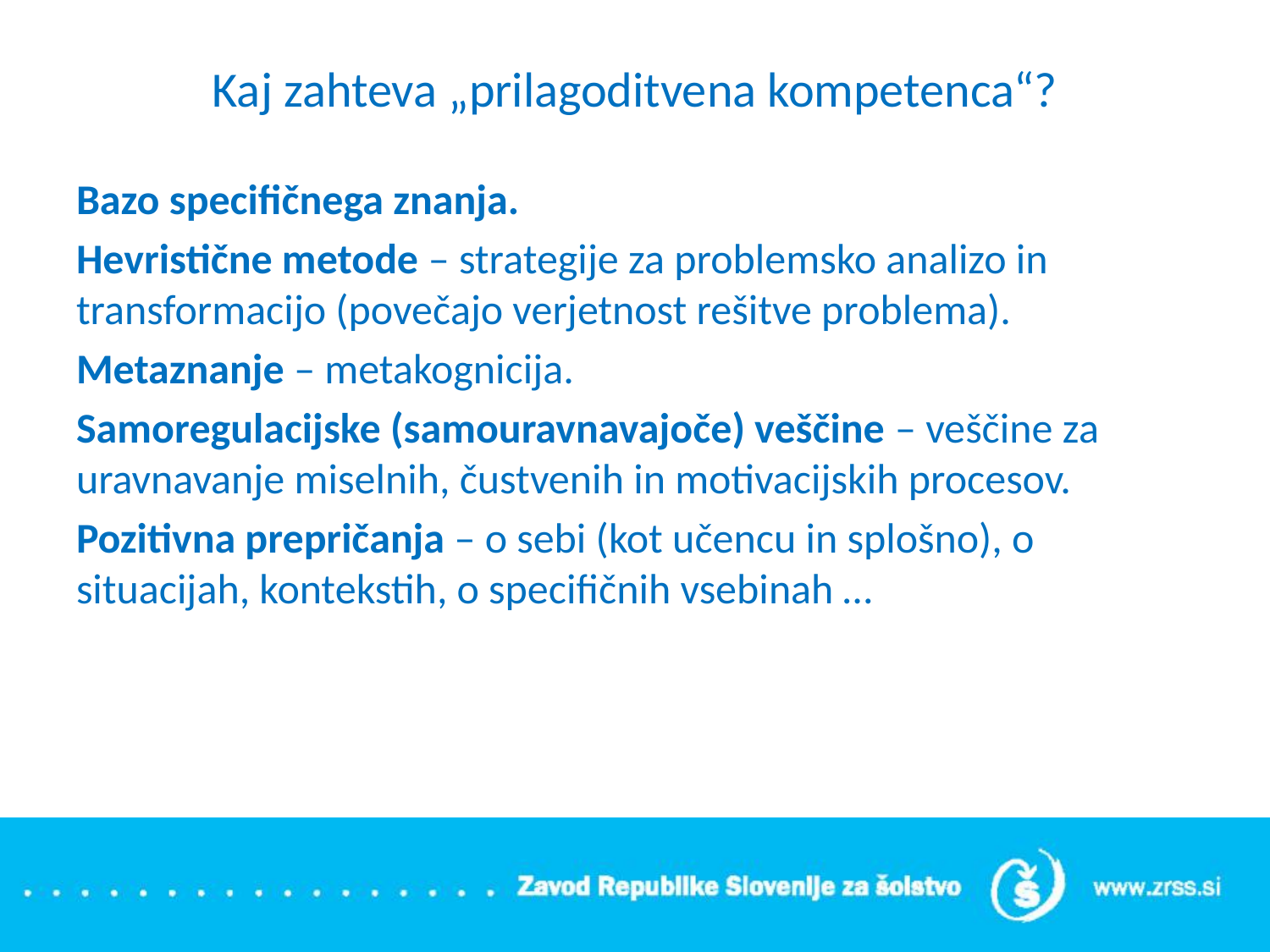

# Kaj zahteva „prilagoditvena kompetenca“?
Bazo specifičnega znanja.
Hevristične metode – strategije za problemsko analizo in transformacijo (povečajo verjetnost rešitve problema).
Metaznanje – metakognicija.
Samoregulacijske (samouravnavajoče) veščine – veščine za uravnavanje miselnih, čustvenih in motivacijskih procesov.
Pozitivna prepričanja – o sebi (kot učencu in splošno), o situacijah, kontekstih, o specifičnih vsebinah …